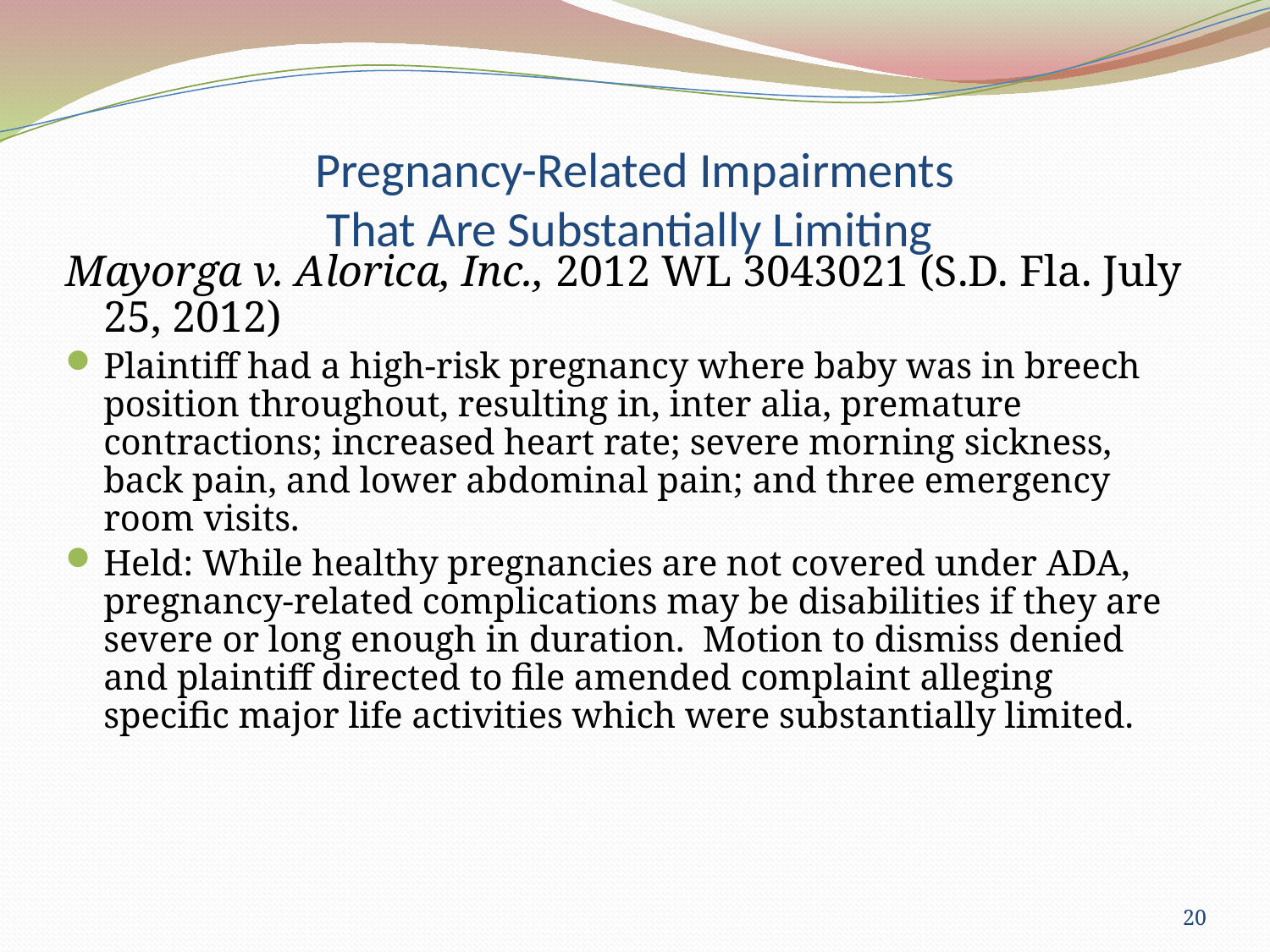

# Pregnancy-Related Impairments That Are Substantially Limiting
Mayorga v. Alorica, Inc., 2012 WL 3043021 (S.D. Fla. July 25, 2012)
Plaintiff had a high-risk pregnancy where baby was in breech position throughout, resulting in, inter alia, premature contractions; increased heart rate; severe morning sickness, back pain, and lower abdominal pain; and three emergency room visits.
Held: While healthy pregnancies are not covered under ADA, pregnancy-related complications may be disabilities if they are severe or long enough in duration.  Motion to dismiss denied and plaintiff directed to file amended complaint alleging specific major life activities which were substantially limited.
20